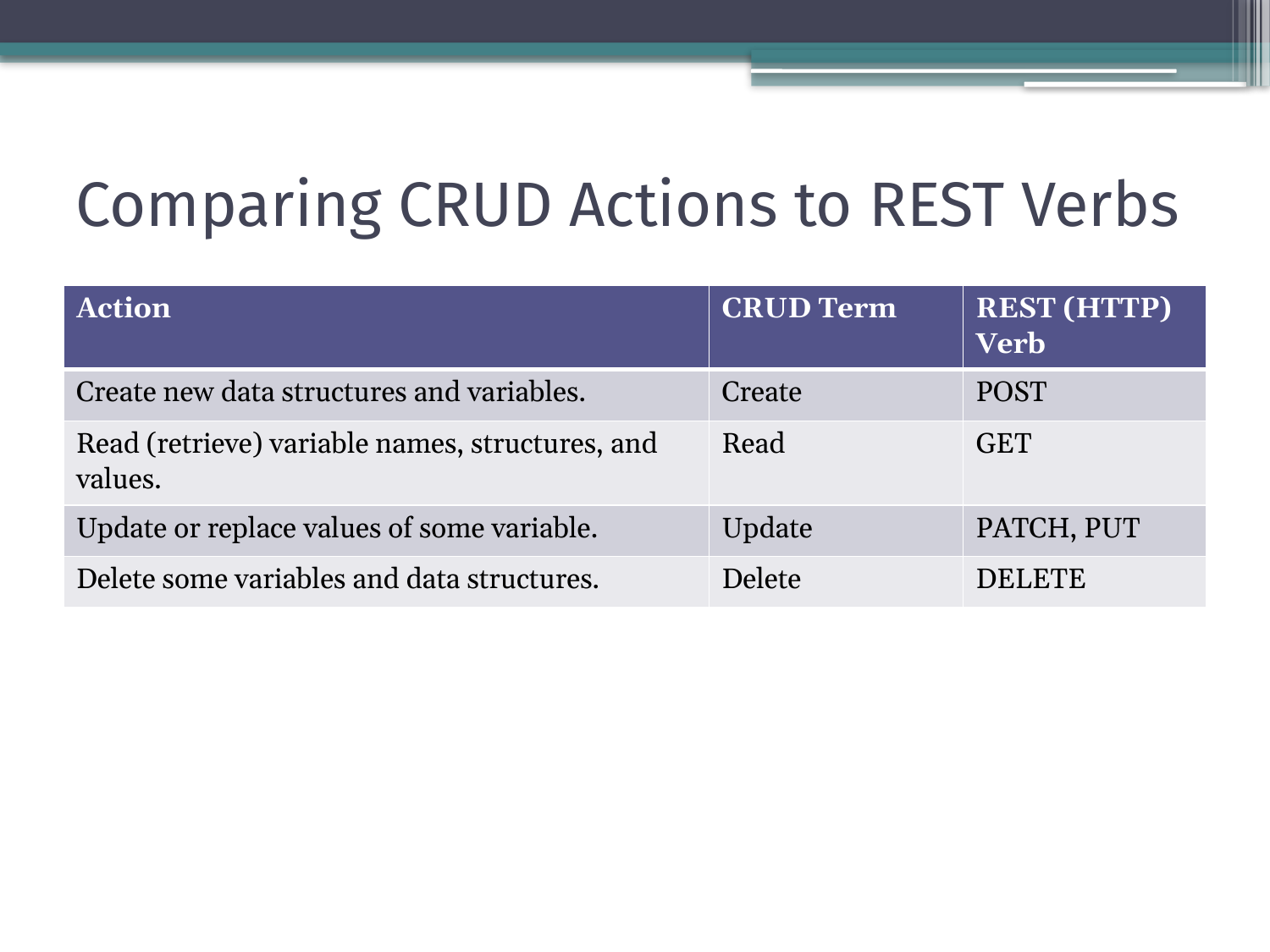

# Comparing CRUD Actions to REST Verbs
| Action | CRUD Term | REST (HTTP) Verb |
| --- | --- | --- |
| Create new data structures and variables. | Create | POST |
| Read (retrieve) variable names, structures, and values. | Read | GET |
| Update or replace values of some variable. | Update | PATCH, PUT |
| Delete some variables and data structures. | Delete | DELETE |